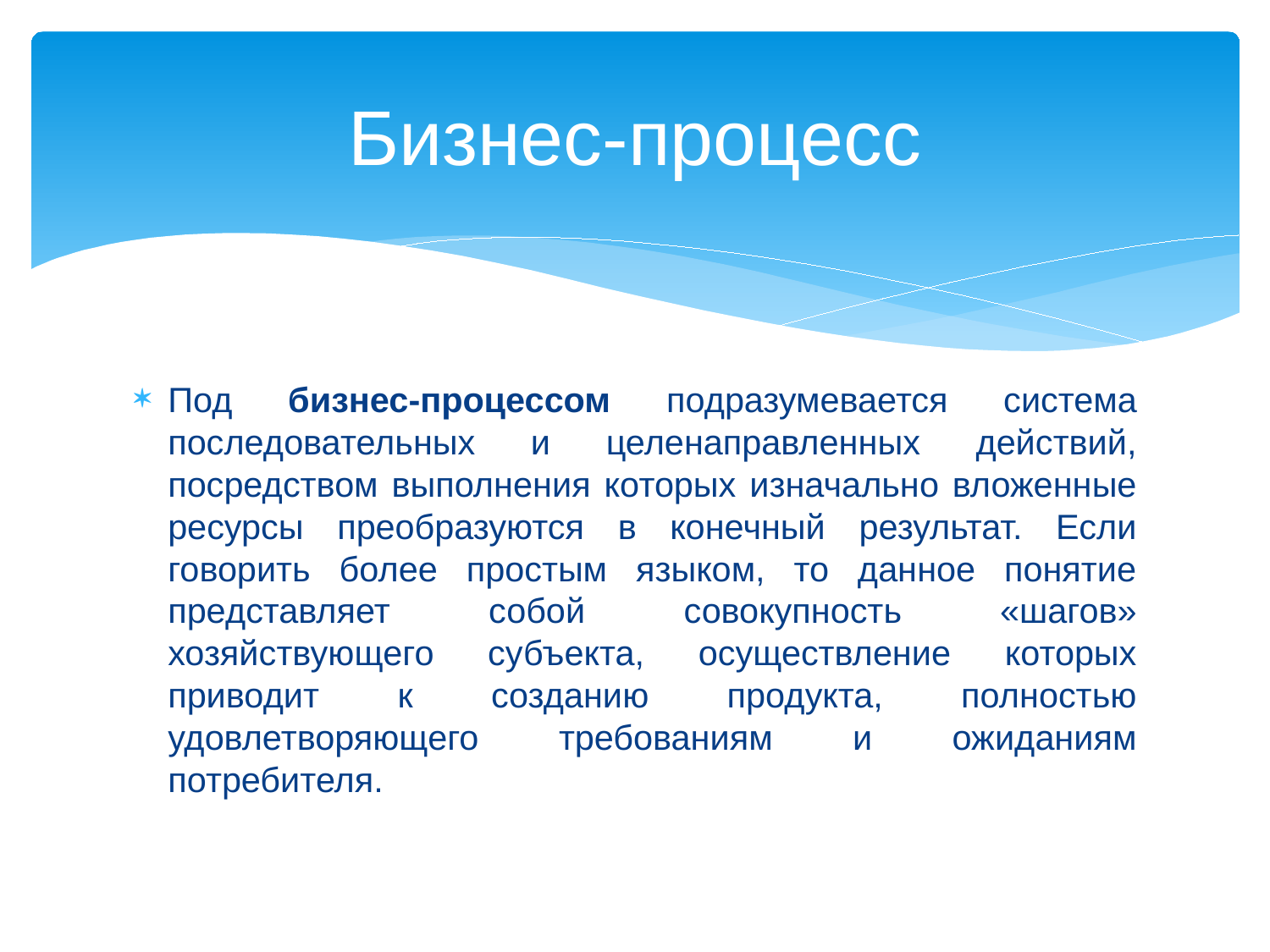

# Бизнес-процесс
Под бизнес-процессом подразумевается система последовательных и целенаправленных действий, посредством выполнения которых изначально вложенные ресурсы преобразуются в конечный результат. Если говорить более простым языком, то данное понятие представляет собой совокупность «шагов» хозяйствующего субъекта, осуществление которых приводит к созданию продукта, полностью удовлетворяющего требованиям и ожиданиям потребителя.